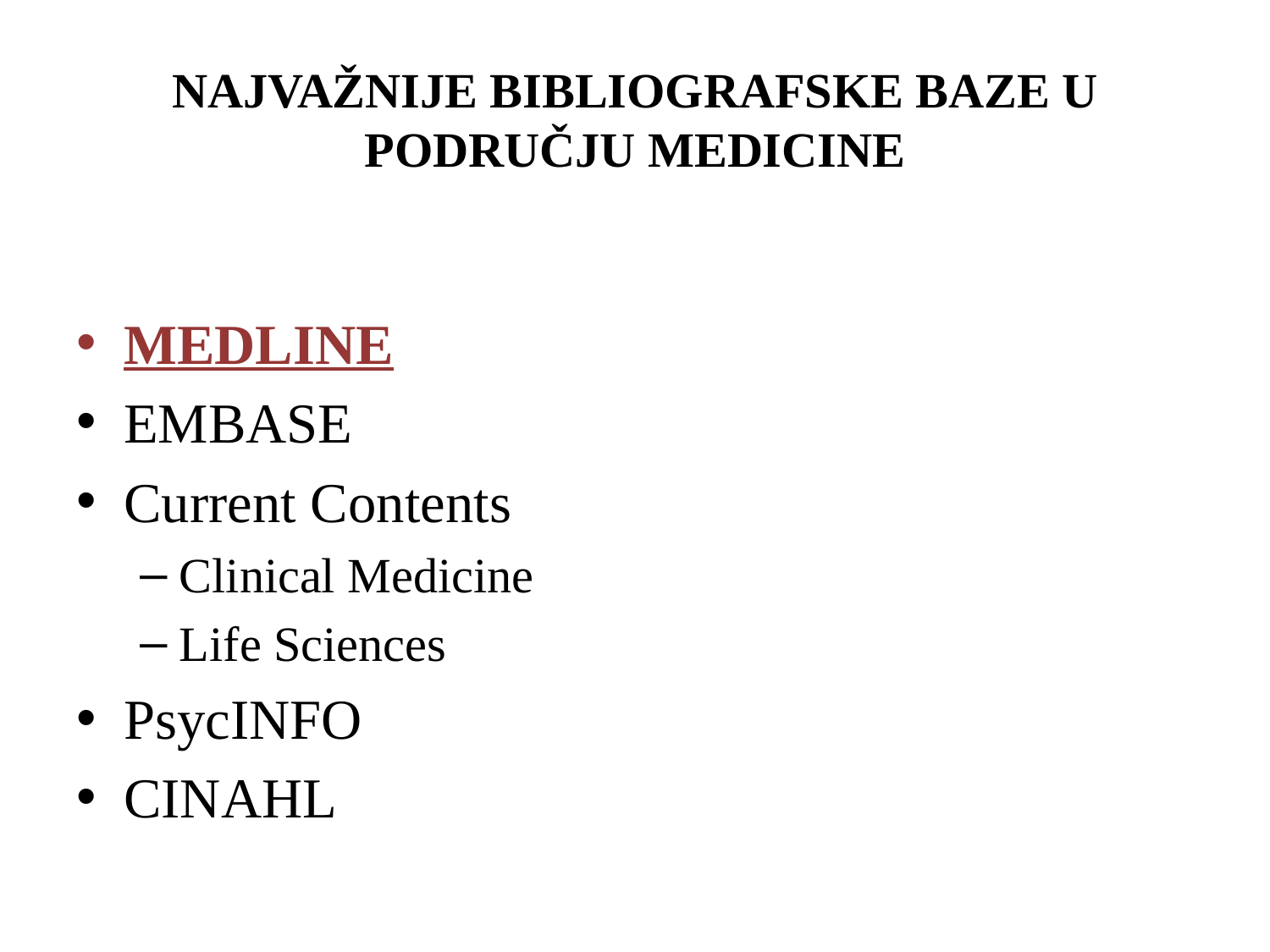

# NAJVAŽNIJE BIBLIOGRAFSKE BAZE U PODRUČJU MEDICINE

MEDLINE
EMBASE
Current Contents
Clinical Medicine
Life Sciences
PsycINFO
CINAHL